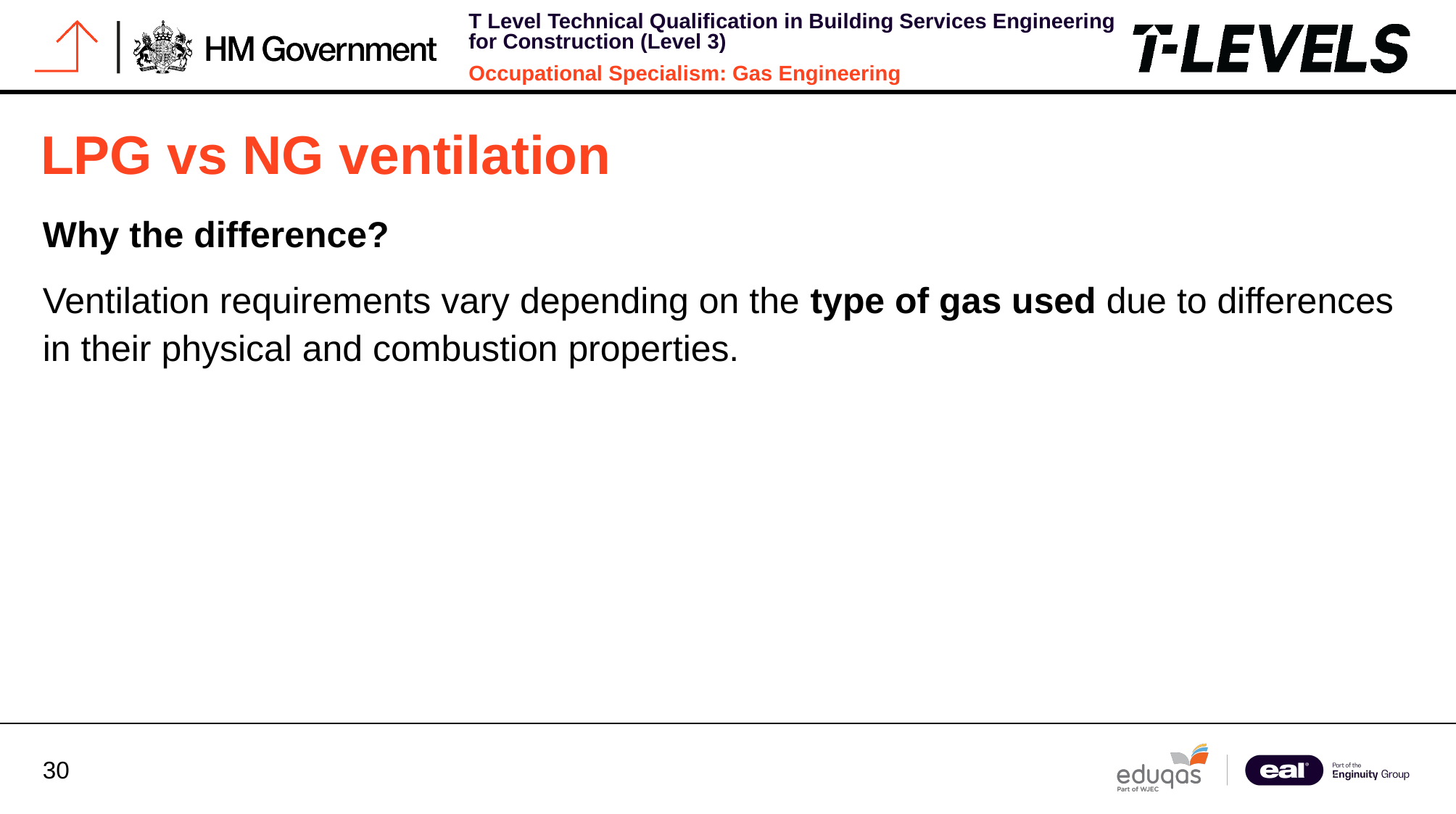

# LPG vs NG ventilation
Why the difference?
Ventilation requirements vary depending on the type of gas used due to differences in their physical and combustion properties.